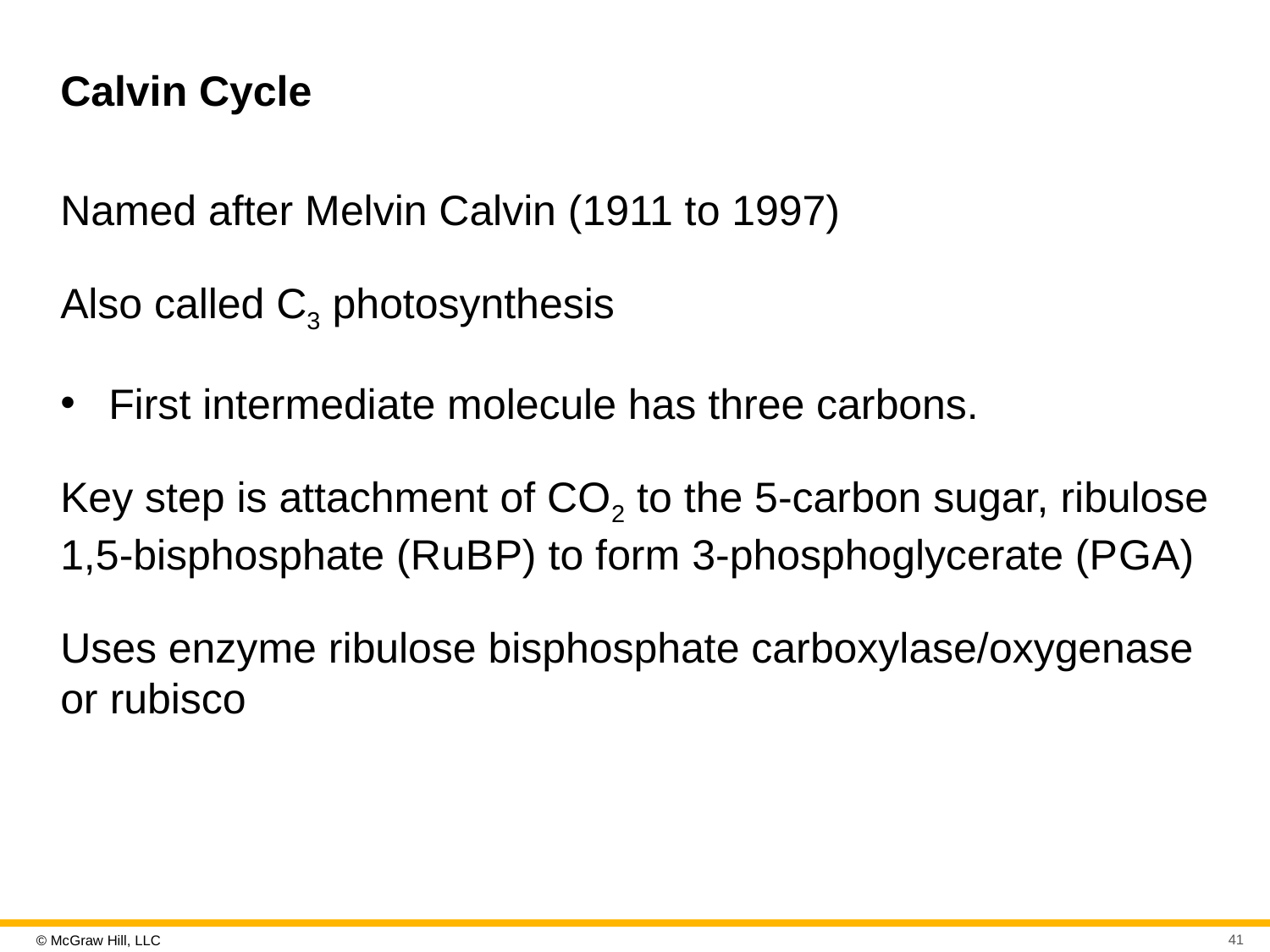

# Calvin Cycle
Named after Melvin Calvin (1911 to 1997)
Also called C3 photosynthesis
First intermediate molecule has three carbons.
Key step is attachment of CO2 to the 5-carbon sugar, ribulose 1,5-bisphosphate (R u B P) to form 3-phosphoglycerate (P G A)
Uses enzyme ribulose bisphosphate carboxylase/oxygenase or rubisco
41